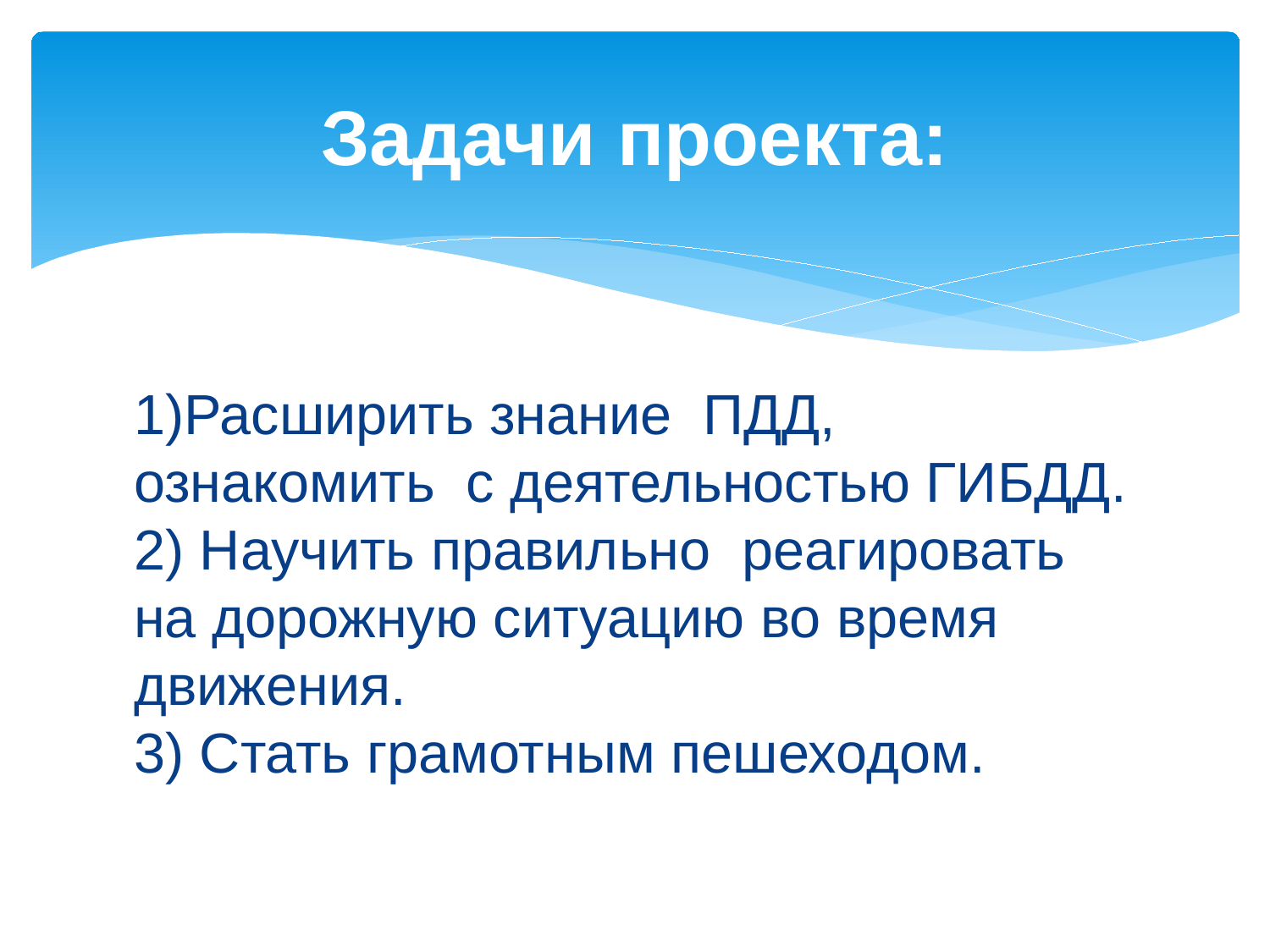

# Задачи проекта:
1)Расширить знание  ПДД, ознакомить  с деятельностью ГИБДД.
2) Научить правильно  реагировать на дорожную ситуацию во время движения.
3) Стать грамотным пешеходом.